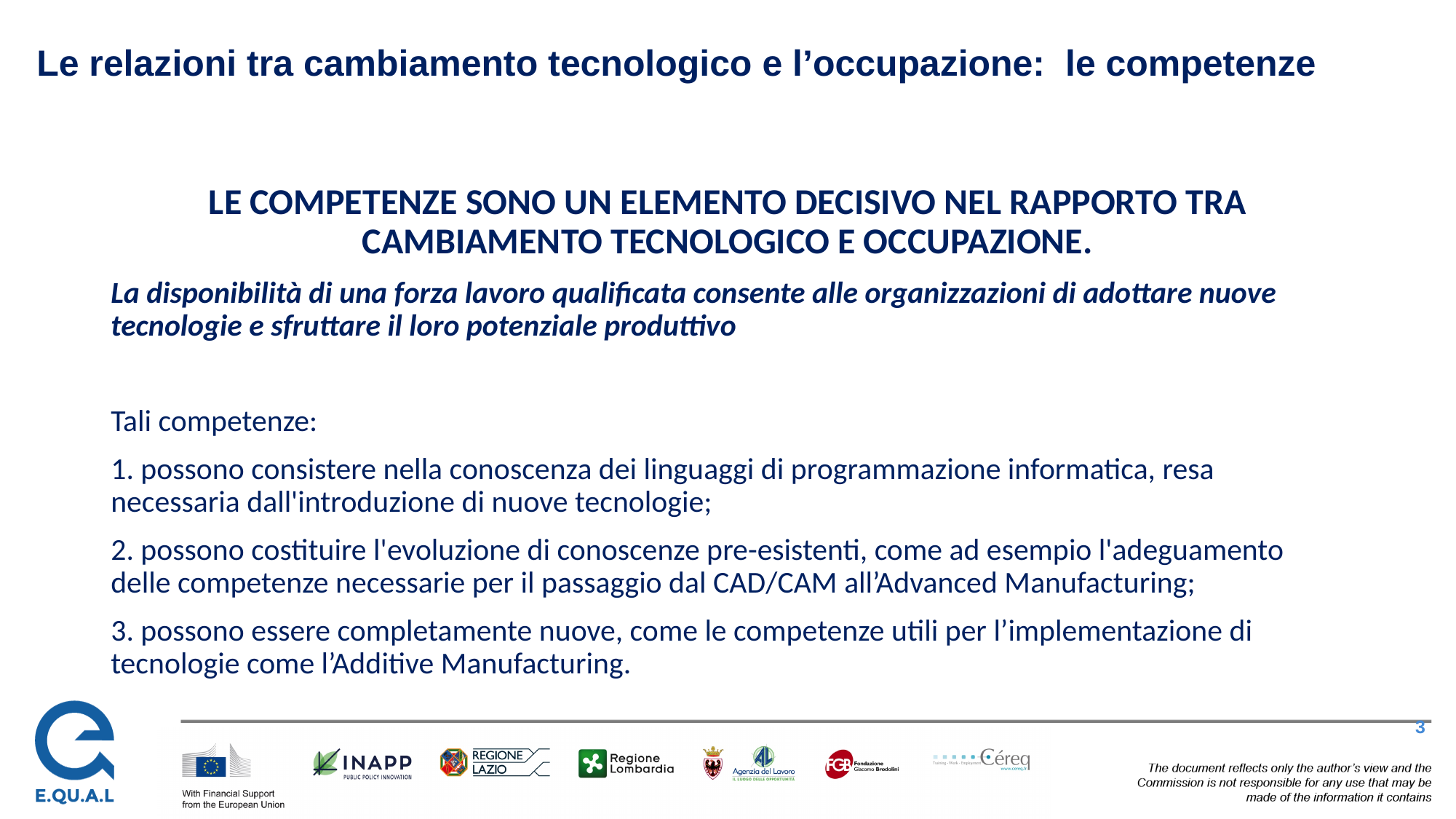

# Le relazioni tra cambiamento tecnologico e l’occupazione:  le competenze

LE COMPETENZE SONO UN ELEMENTO DECISIVO NEL RAPPORTO TRA CAMBIAMENTO TECNOLOGICO E OCCUPAZIONE.
La disponibilità di una forza lavoro qualificata consente alle organizzazioni di adottare nuove tecnologie e sfruttare il loro potenziale produttivo

Tali competenze:
1. possono consistere nella conoscenza dei linguaggi di programmazione informatica, resa necessaria dall'introduzione di nuove tecnologie;
2. possono costituire l'evoluzione di conoscenze pre-esistenti, come ad esempio l'adeguamento delle competenze necessarie per il passaggio dal CAD/CAM all’Advanced Manufacturing;
3. possono essere completamente nuove, come le competenze utili per l’implementazione di tecnologie come l’Additive Manufacturing.